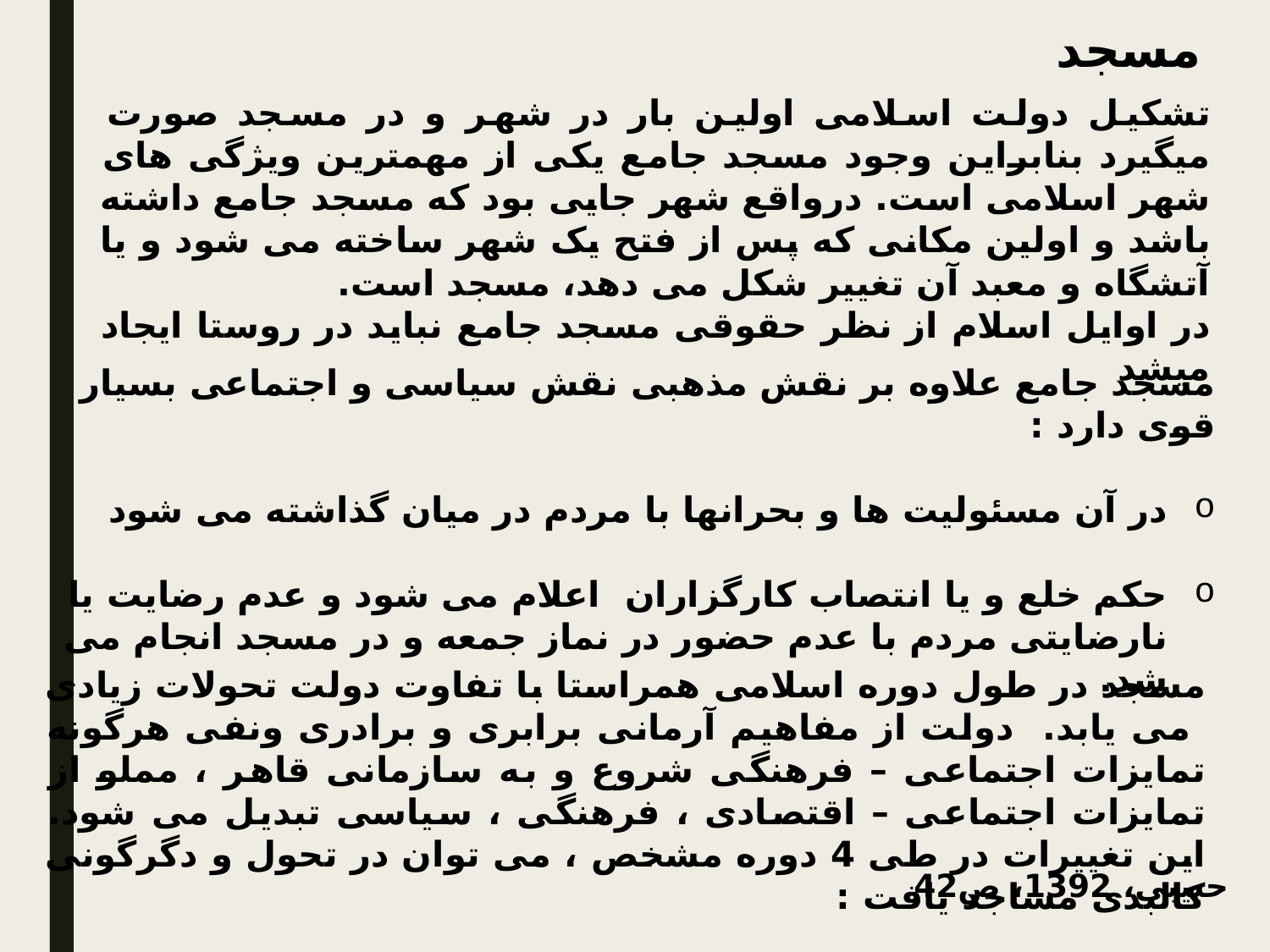

مسجد
تشکیل دولت اسلامی اولین بار در شهر و در مسجد صورت میگیرد بنابراین وجود مسجد جامع یکی از مهمترین ویژگی های شهر اسلامی است. درواقع شهر جایی بود که مسجد جامع داشته باشد و اولین مکانی که پس از فتح یک شهر ساخته می شود و یا آتشگاه و معبد آن تغییر شکل می دهد، مسجد است.
در اوایل اسلام از نظر حقوقی مسجد جامع نباید در روستا ایجاد میشد

مسجد جامع علاوه بر نقش مذهبی نقش سیاسی و اجتماعی بسیار قوی دارد :

در آن مسئولیت ها و بحرانها با مردم در میان گذاشته می شود

حکم خلع و یا انتصاب کارگزاران  اعلام می شود و عدم رضایت یا نارضایتی مردم با عدم حضور در نماز جمعه و در مسجد انجام می شد.
مسجد در طول دوره اسلامی همراستا با تفاوت دولت تحولات زیادی  می یابد.  دولت از مفاهیم آرمانی برابری و برادری ونفی هرگونه تمایزات اجتماعی – فرهنگی شروع و به سازمانی قاهر ، مملو از تمایزات اجتماعی – اقتصادی ، فرهنگی ، سیاسی تبدیل می شود. این تغییرات در طی 4 دوره مشخص ، می توان در تحول و دگرگونی کالبدی مساجد یافت :
حبیبی، 1392، ص42